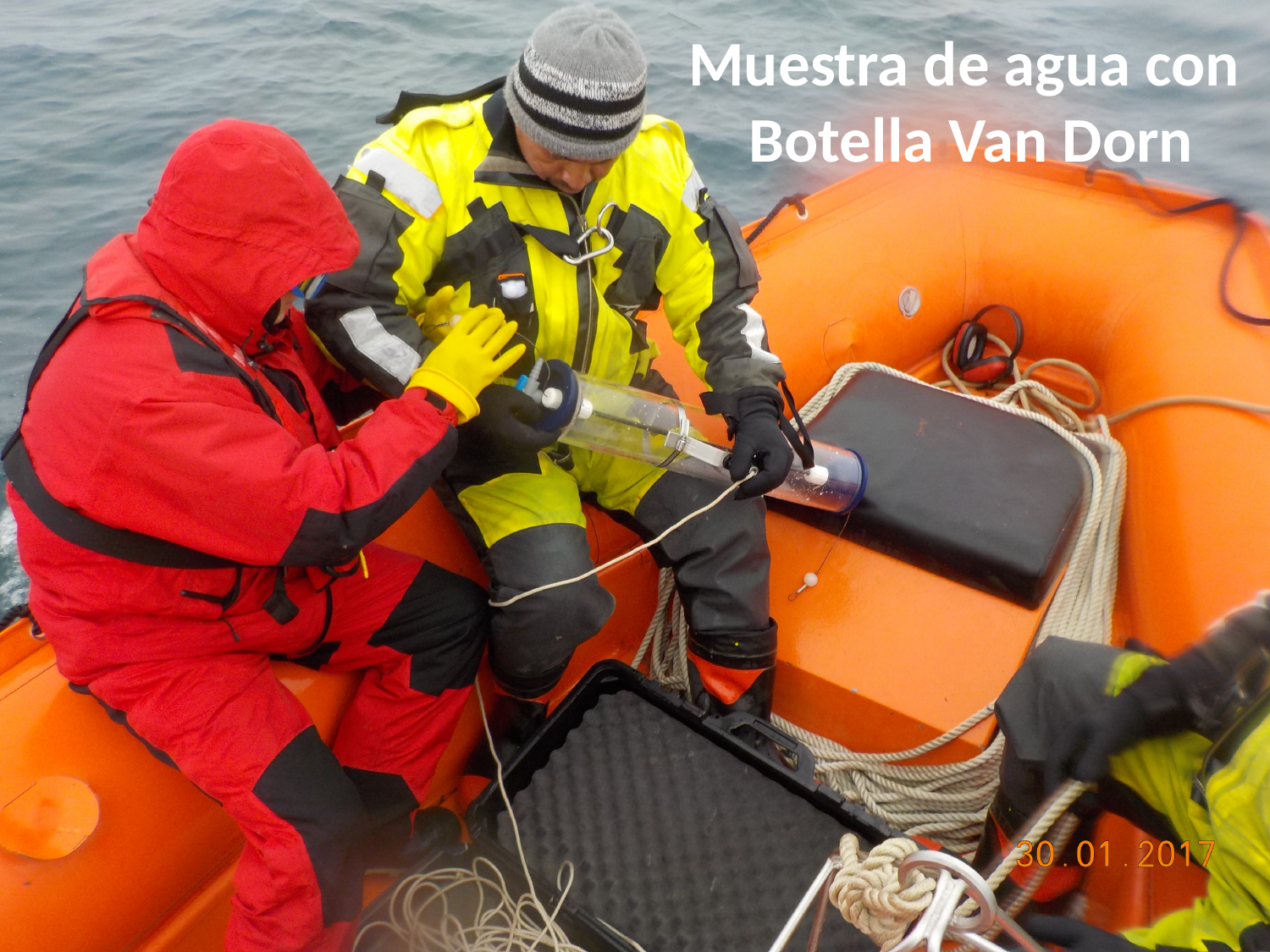

Muestra de agua con
Botella Van Dorn